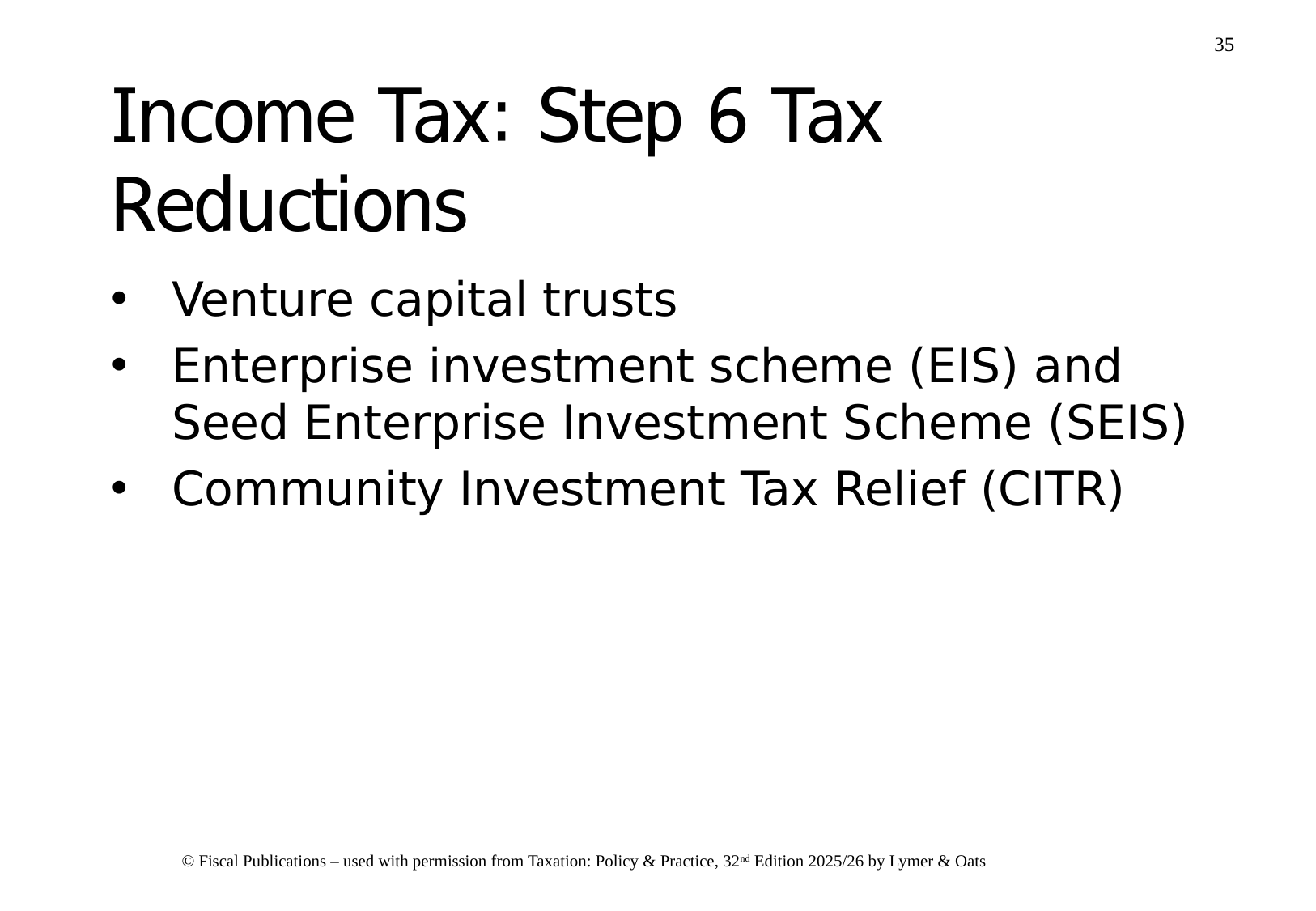

# Income Tax: Step 6 Tax Reductions
Venture capital trusts
Enterprise investment scheme (EIS) and Seed Enterprise Investment Scheme (SEIS)
Community Investment Tax Relief (CITR)